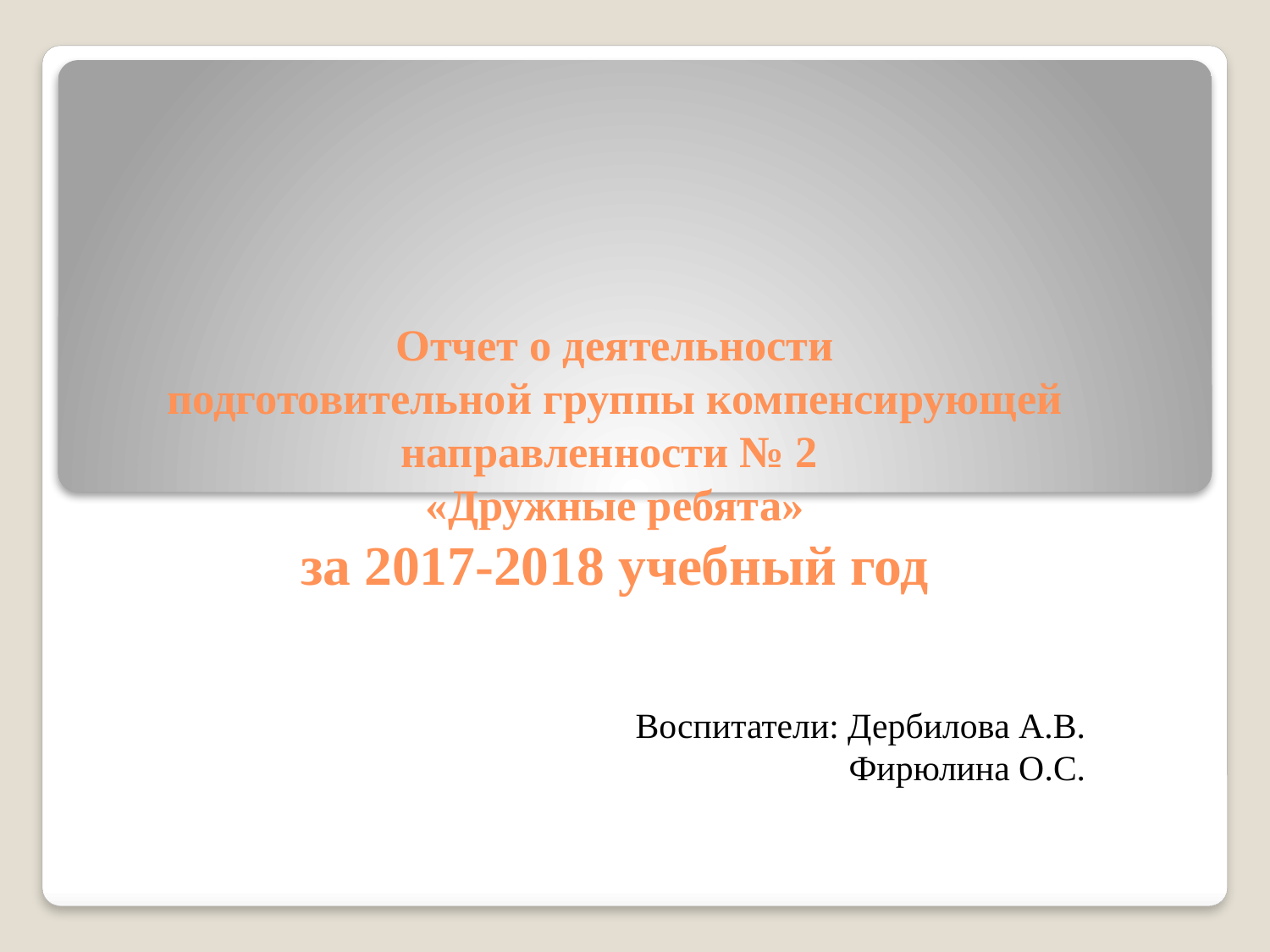

# Отчет о деятельности подготовительной группы компенсирующей направленности № 2 «Дружные ребята» за 2017-2018 учебный год

Воспитатели: Дербилова А.В.
                        Фирюлина О.С.